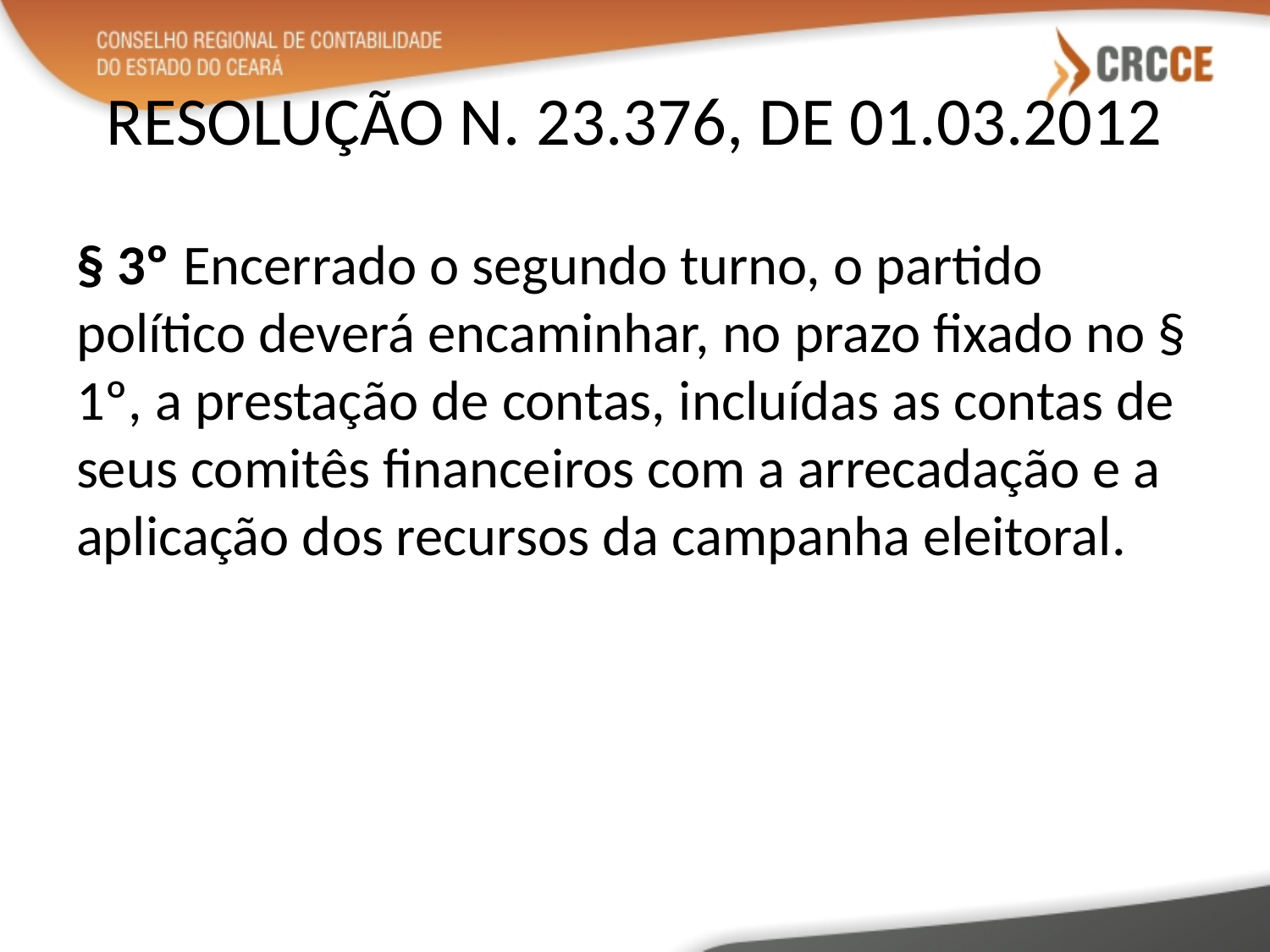

# RESOLUÇÃO N. 23.376, DE 01.03.2012
§ 3º Encerrado o segundo turno, o partido político deverá encaminhar, no prazo fixado no § 1º, a prestação de contas, incluídas as contas de seus comitês financeiros com a arrecadação e a aplicação dos recursos da campanha eleitoral.